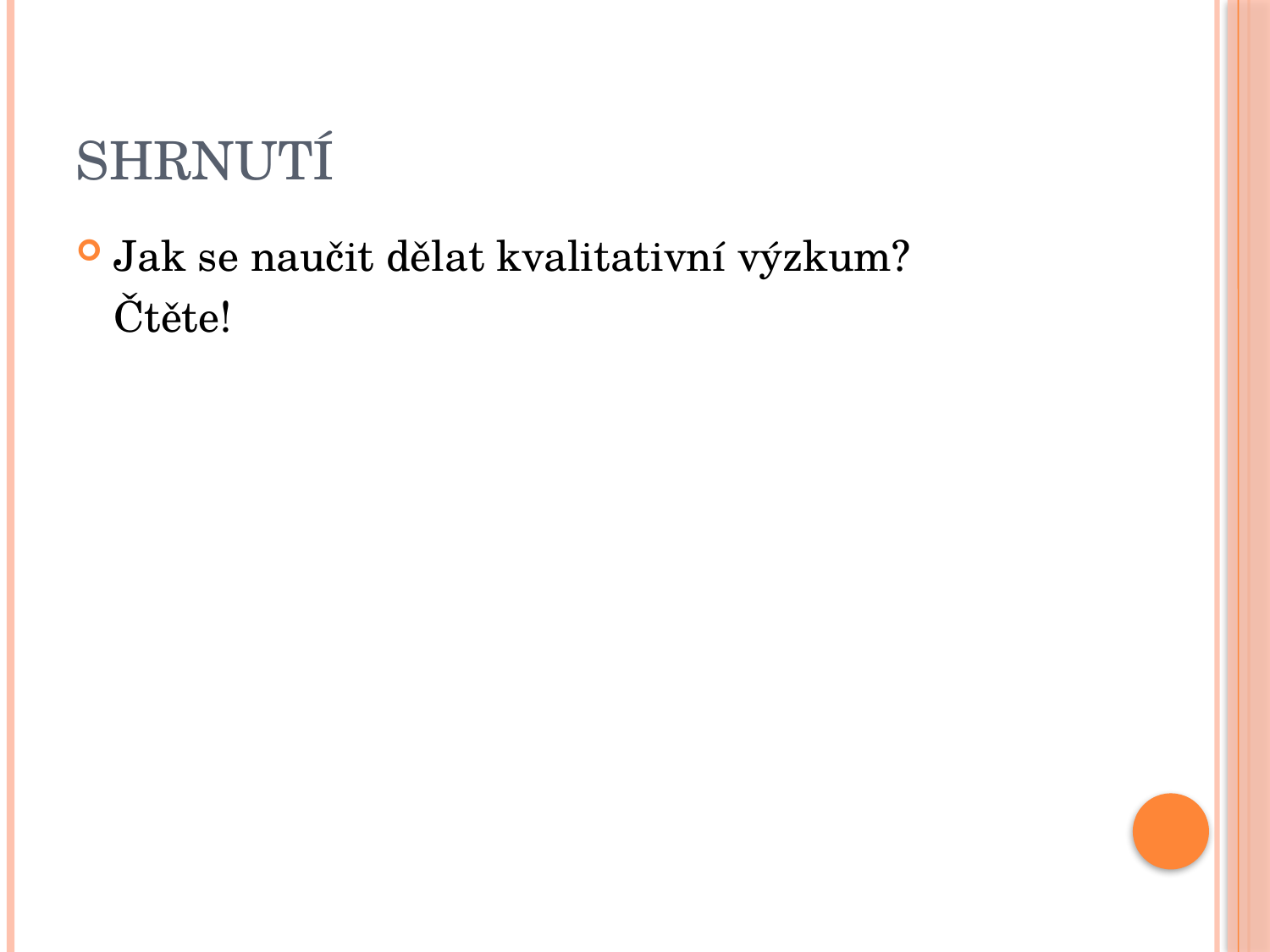

# Shrnutí
Jak se naučit dělat kvalitativní výzkum?
	Čtěte!